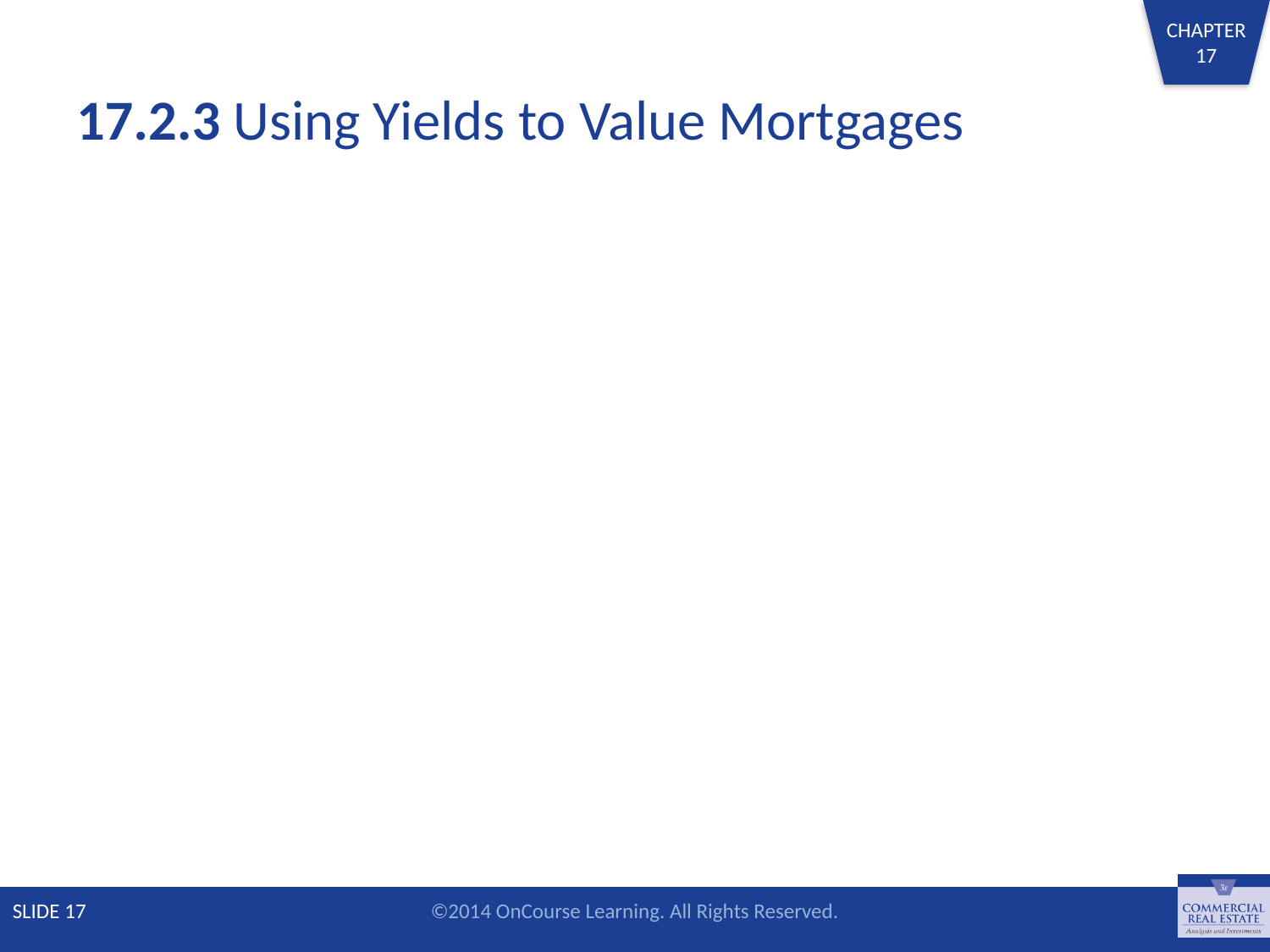

# 17.2.3 Using Yields to Value Mortgages

SLIDE 17